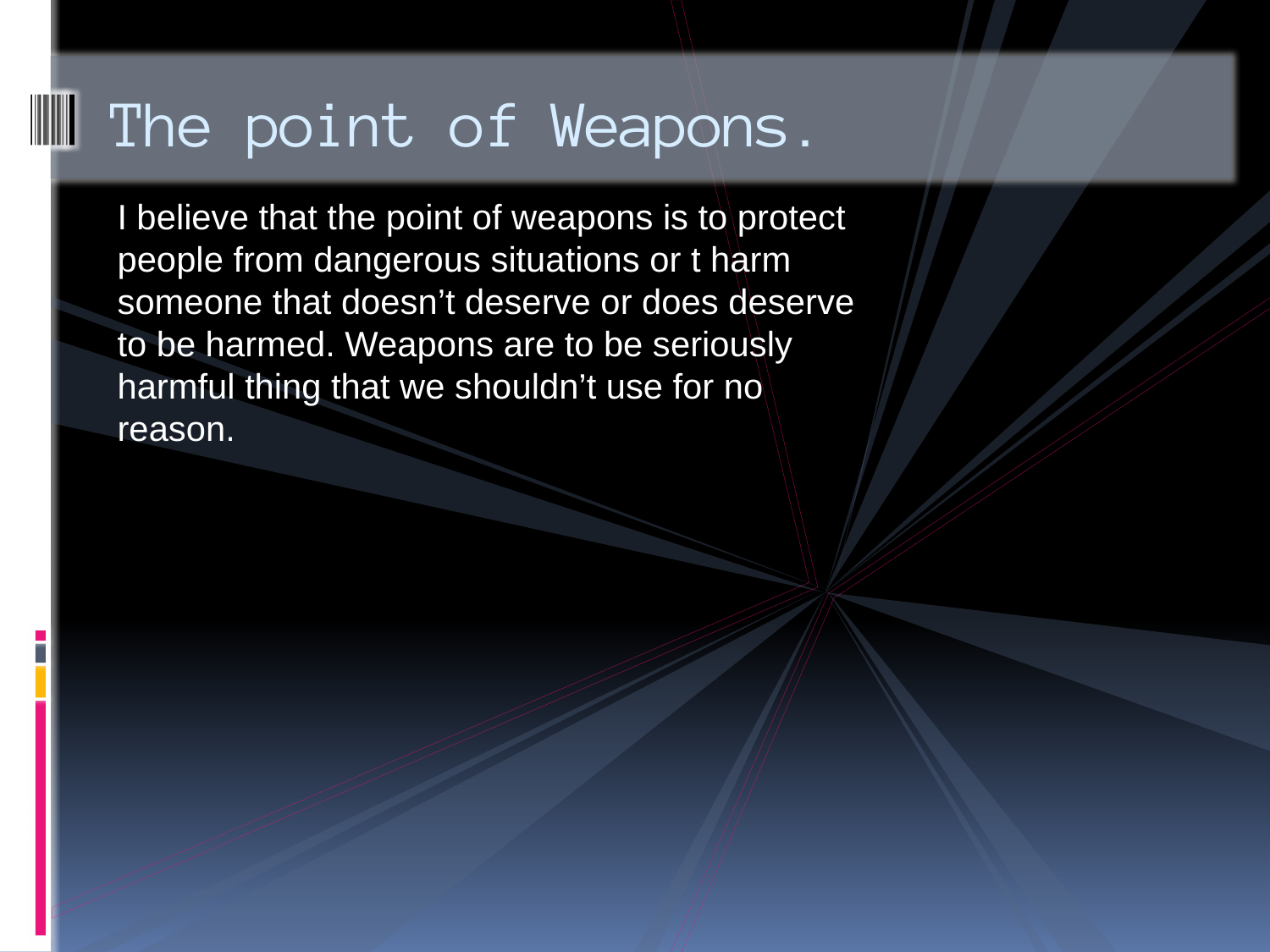

# The point of Weapons.
I believe that the point of weapons is to protect people from dangerous situations or t harm someone that doesn’t deserve or does deserve to be harmed. Weapons are to be seriously harmful thing that we shouldn’t use for no reason.